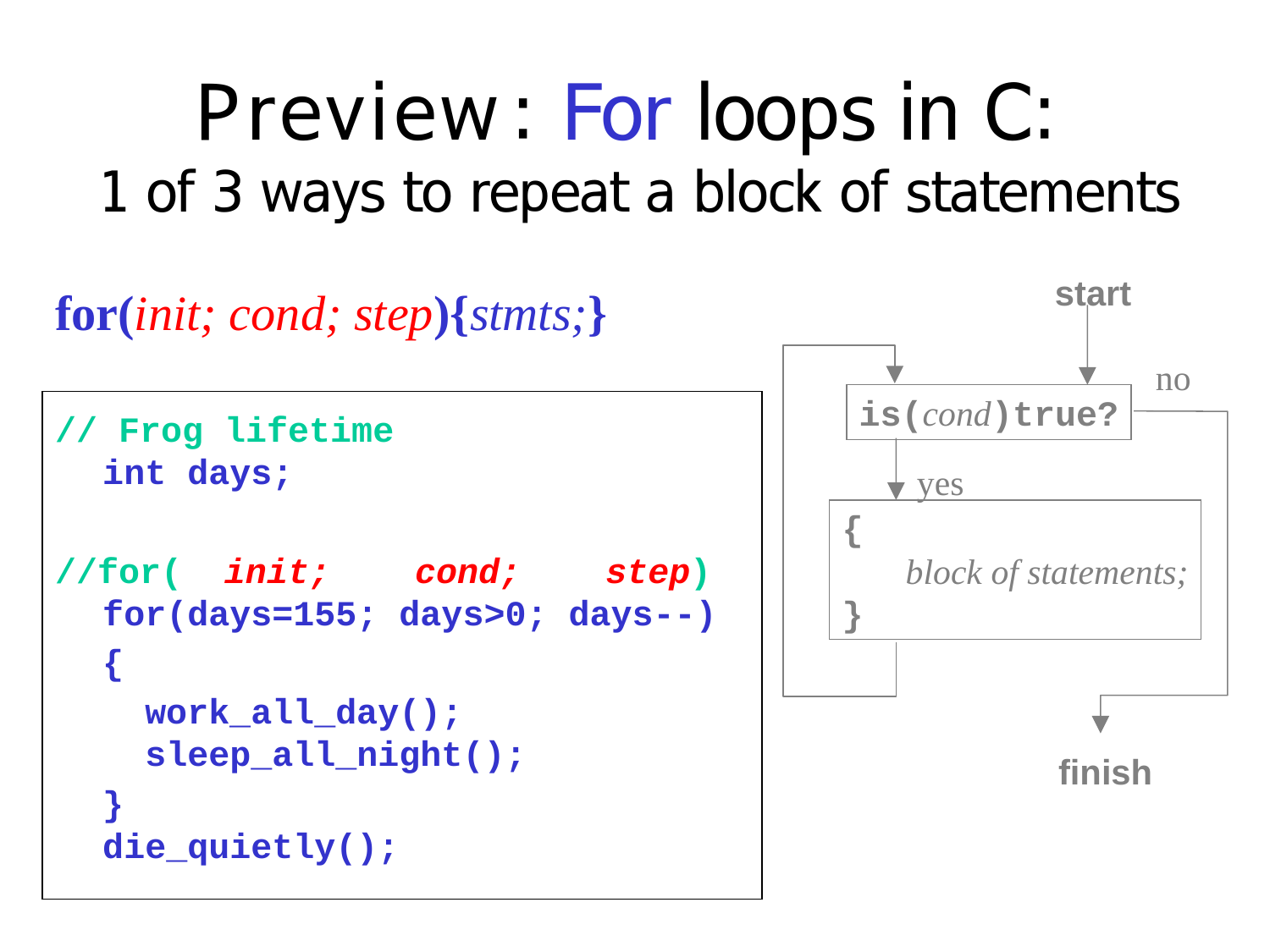

# Preview: For loops in C: 1 of 3 ways to repeat a block of statements
start
for(init; cond; step){stmts;}
// Frog lifetime
int days;

//for(  init;    cond;    step)
for(days=155; days>0; days--)
	{
	  work_all_day();
  sleep_all_night();
	}
die_quietly();

no
is(cond)true?

yes
{
   block of statements;
}
finish